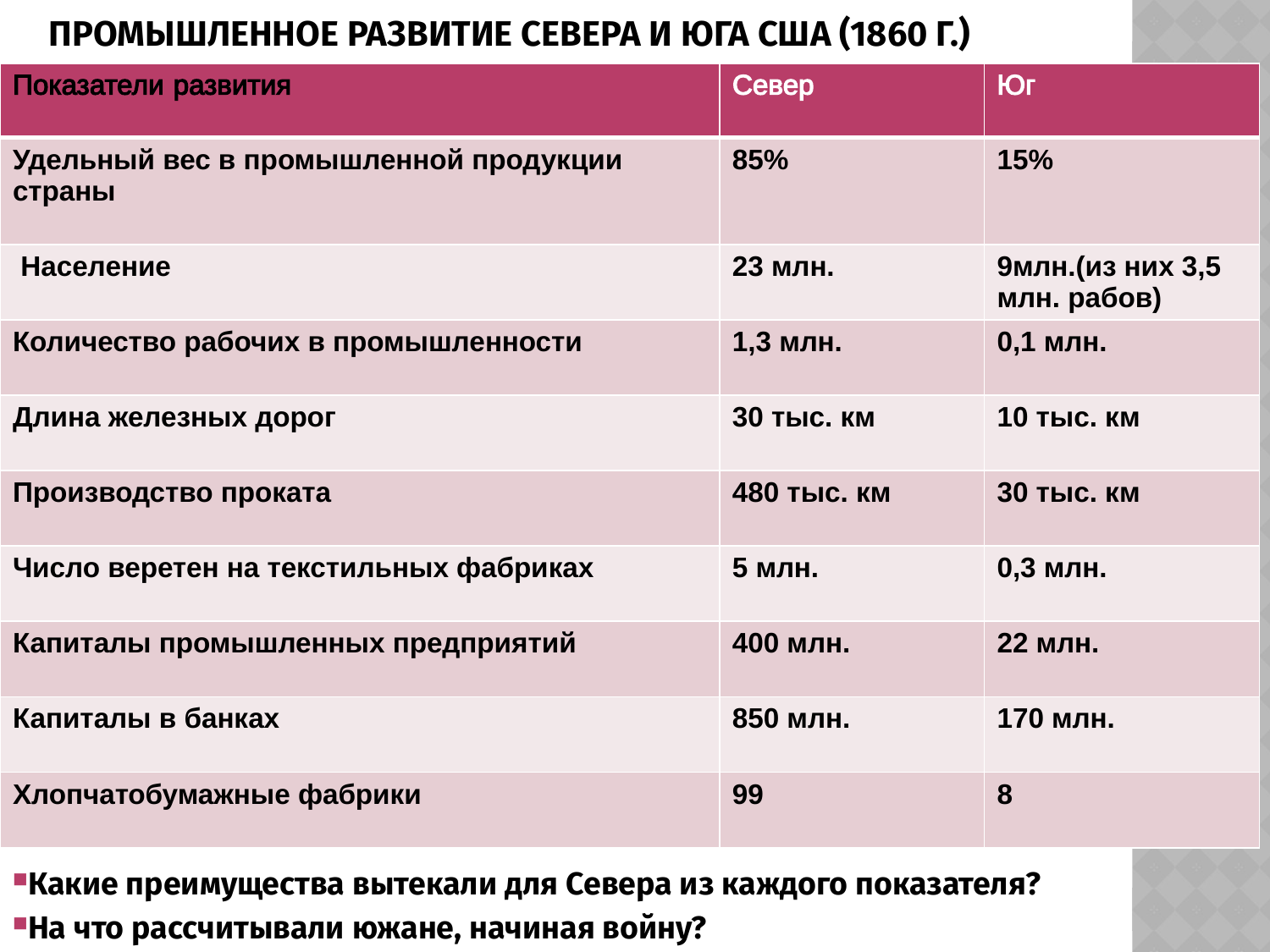

# Промышленное развитие Севера и Юга США (1860 г.)
| Показатели развития | Север | Юг |
| --- | --- | --- |
| Удельный вес в промышленной продукции страны | 85% | 15% |
| Население | 23 млн. | 9млн.(из них 3,5 млн. рабов) |
| Количество рабочих в промышленности | 1,3 млн. | 0,1 млн. |
| Длина железных дорог | 30 тыс. км | 10 тыс. км |
| Производство проката | 480 тыс. км | 30 тыс. км |
| Число веретен на текстильных фабриках | 5 млн. | 0,3 млн. |
| Капиталы промышленных предприятий | 400 млн. | 22 млн. |
| Капиталы в банках | 850 млн. | 170 млн. |
| Хлопчатобумажные фабрики | 99 | 8 |
Какие преимущества вытекали для Севера из каждого показателя?
На что рассчитывали южане, начиная войну?